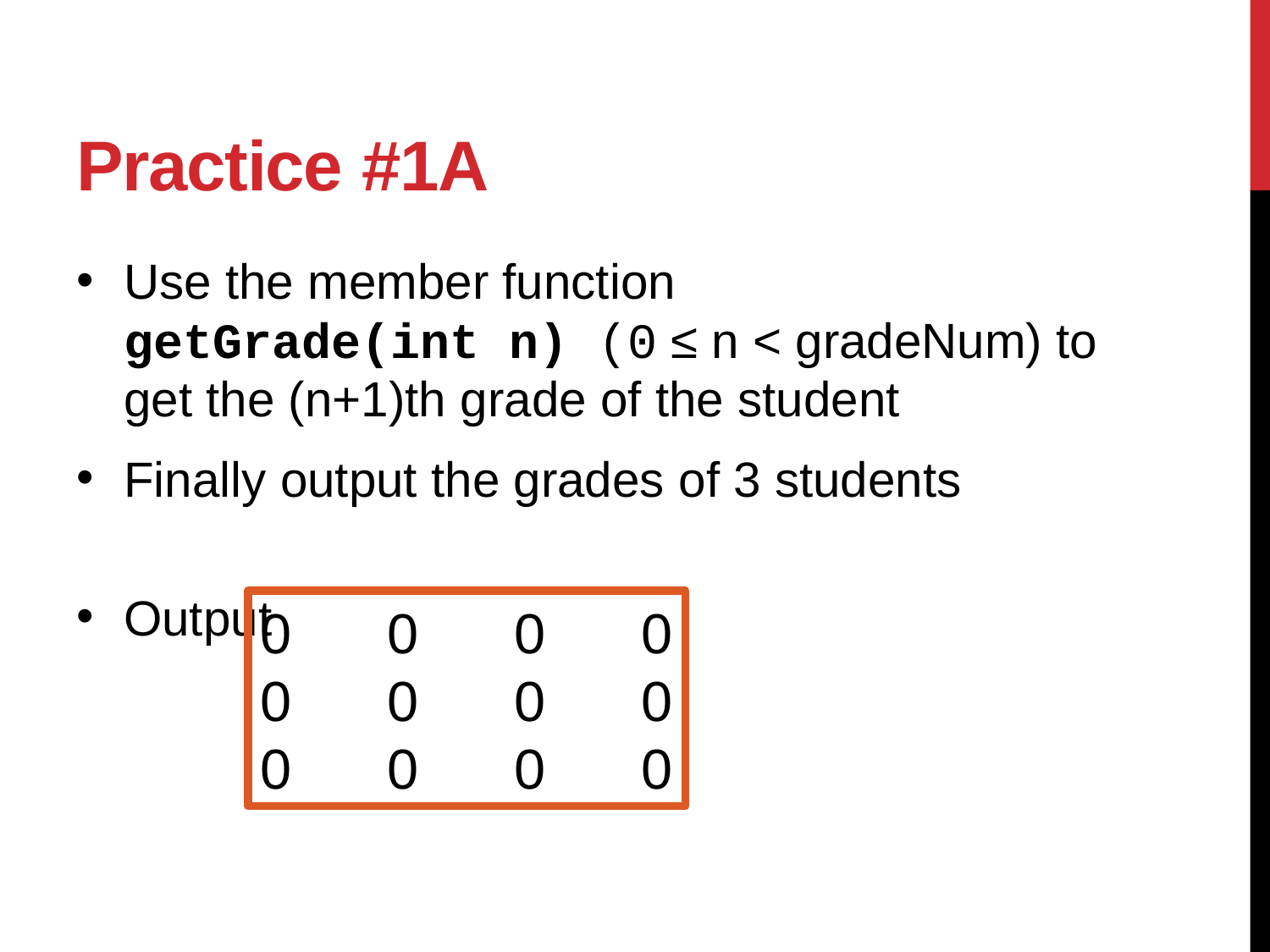

Practice #1A
Use the member function
getGrade(int n) (0 ≤ n < gradeNum) to get the (n+1)th grade of the student
Finally output the grades of 3 students
Output

0	0	0	0
0	0	0	0
0	0	0	0